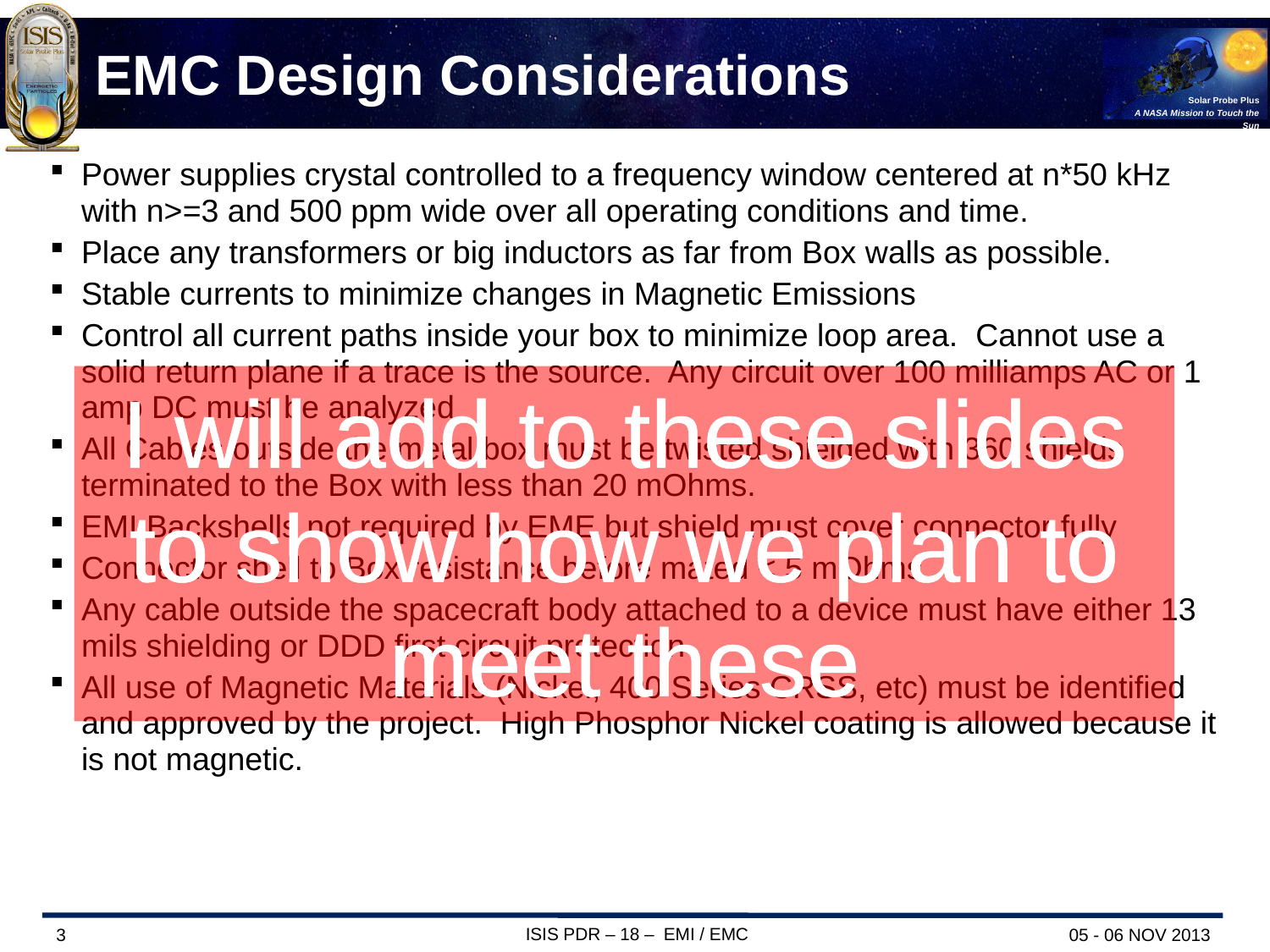

# EMC Design Considerations
Power supplies crystal controlled to a frequency window centered at n*50 kHz with n>=3 and 500 ppm wide over all operating conditions and time.
Place any transformers or big inductors as far from Box walls as possible.
Stable currents to minimize changes in Magnetic Emissions
Control all current paths inside your box to minimize loop area.  Cannot use a solid return plane if a trace is the source.  Any circuit over 100 milliamps AC or 1 amp DC must be analyzed
All Cables outside the metal box must be twisted shielded with 360 shields terminated to the Box with less than 20 mOhms.
EMI Backshells not required by EME but shield must cover connector fully
Connector shell to Box resistance before mated < 5 mOhms
Any cable outside the spacecraft body attached to a device must have either 13 mils shielding or DDD first circuit protection
All use of Magnetic Materials (Nickel, 400 Series CRSS, etc) must be identified and approved by the project.  High Phosphor Nickel coating is allowed because it is not magnetic.

I will add to these slides to show how we plan to meet these